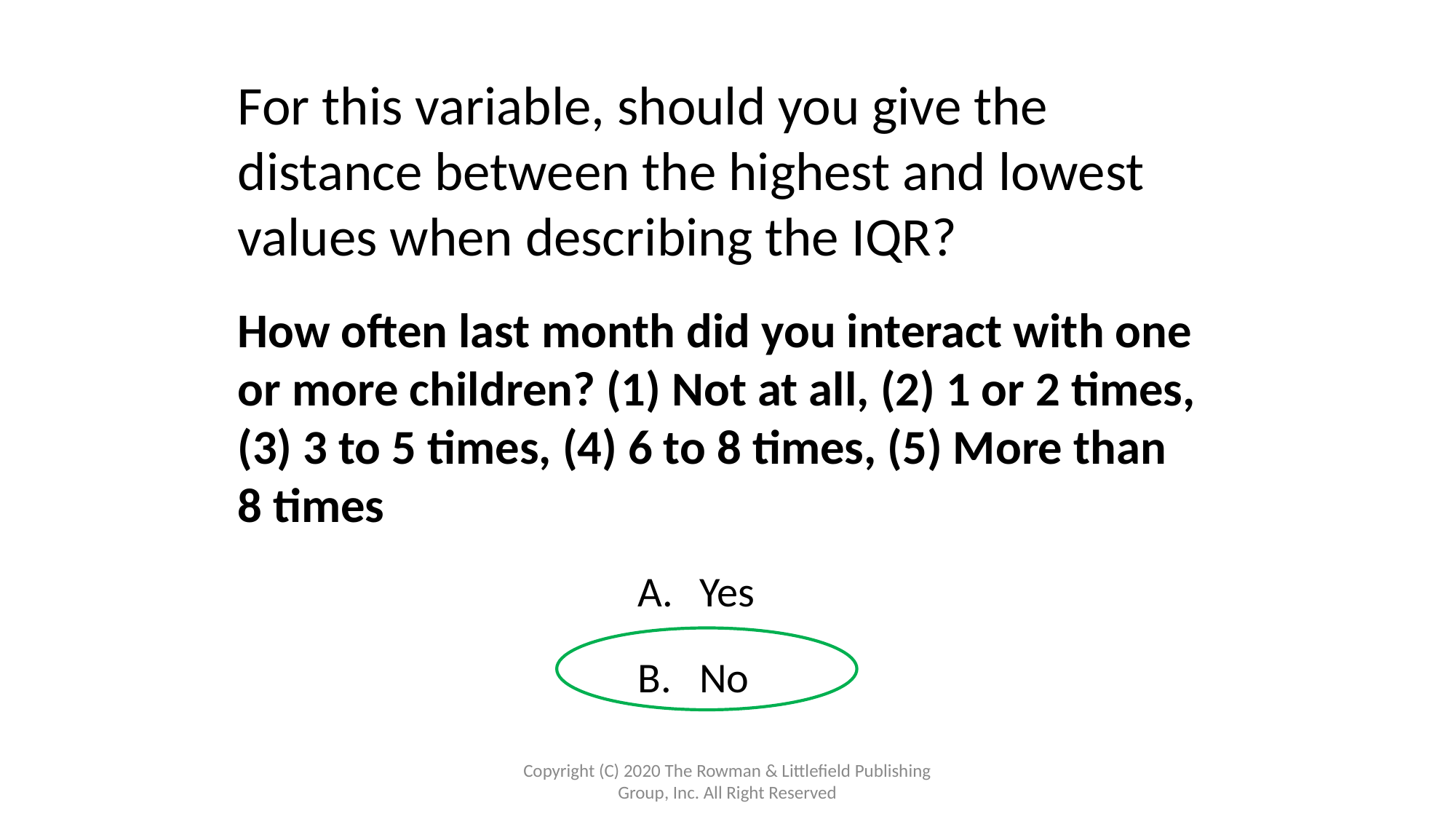

# For this variable, should you give the distance between the highest and lowest values when describing the IQR?
How often last month did you interact with one or more children? (1) Not at all, (2) 1 or 2 times, (3) 3 to 5 times, (4) 6 to 8 times, (5) More than 8 times
Yes
No

Copyright (C) 2020 The Rowman & Littlefield Publishing Group, Inc. All Right Reserved